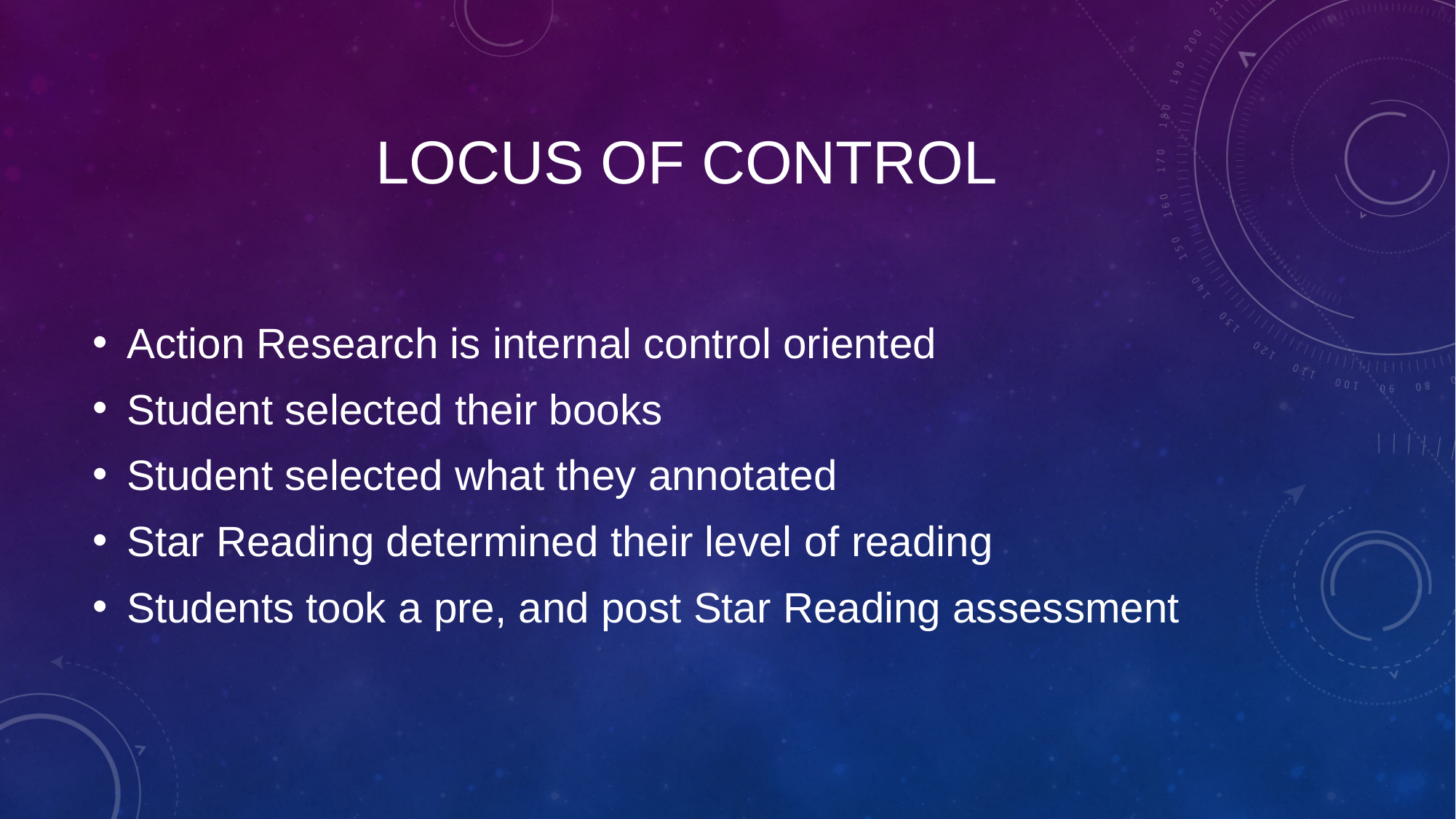

# Locus of control
Action Research is internal control oriented
Student selected their books
Student selected what they annotated
Star Reading determined their level of reading
Students took a pre, and post Star Reading assessment